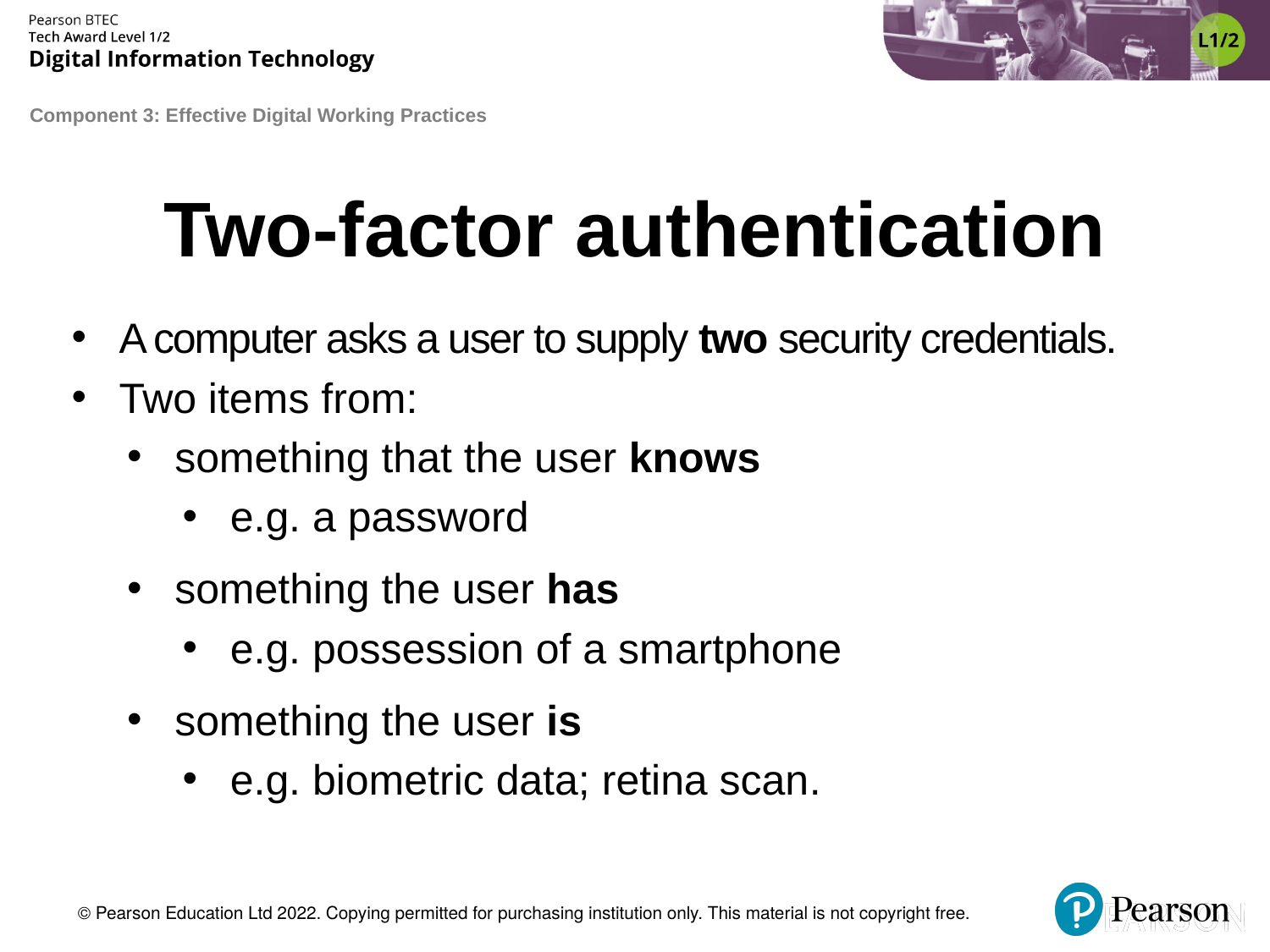

# Two-factor authentication
A computer asks a user to supply two security credentials.
Two items from:
something that the user knows
e.g. a password
something the user has
e.g. possession of a smartphone
something the user is
e.g. biometric data; retina scan.
© Pearson Education Ltd 2022. Copying permitted for purchasing institution only. This material is not copyright free.